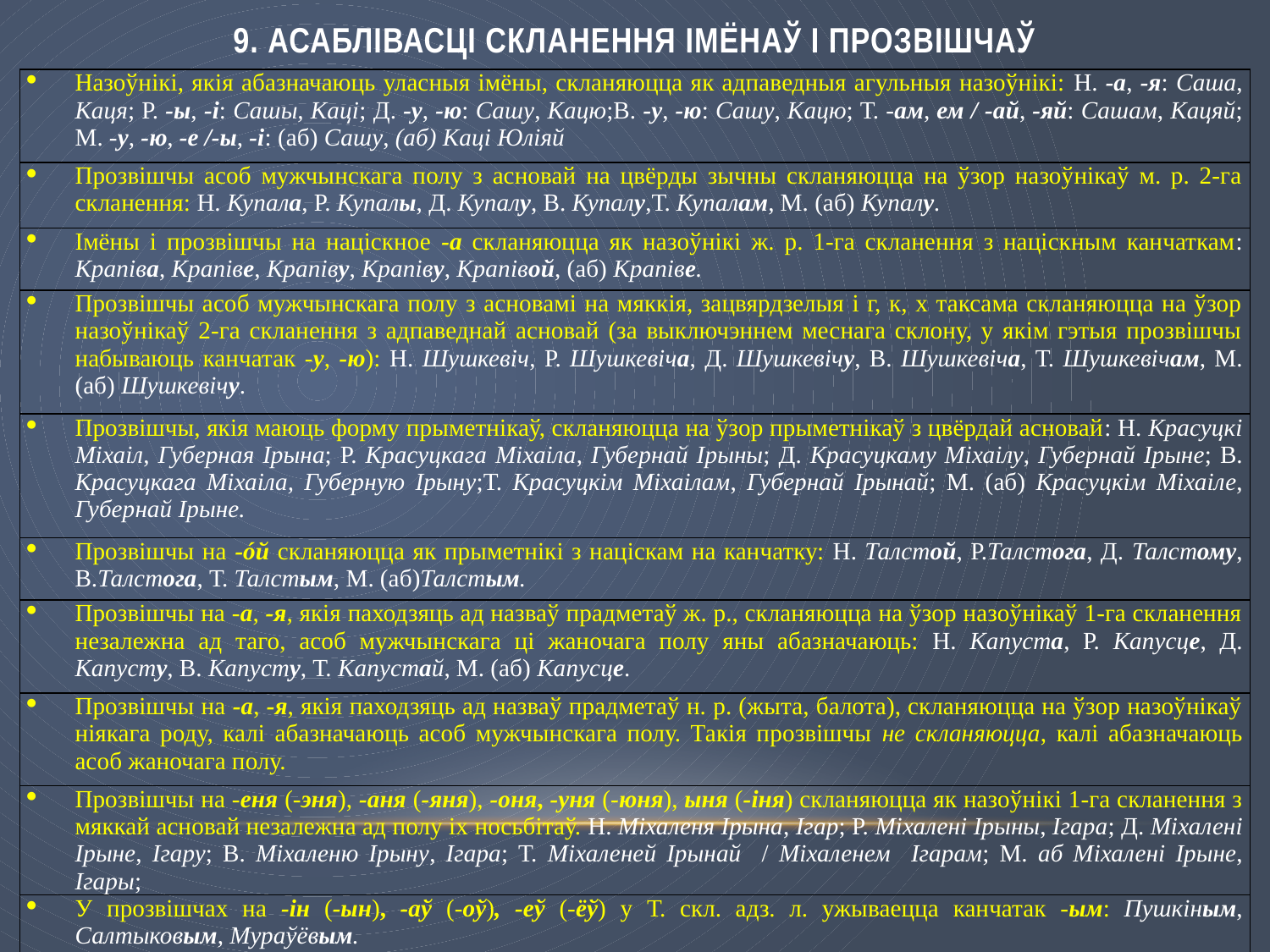

# 9. Асаблівасці скланення імёнаў і прозвішчаў
| Назоўнікі, якія абазначаюць уласныя імёны, скланяюцца як адпаведныя агульныя назоўнікі: Н. -а, -я: Саша, Каця; Р. -ы, -і: Сашы, Каці; Д. -у, -ю: Сашу, Кацю;В. -у, -ю: Сашу, Кацю; Т. -ам, ем / -ай, -яй: Сашам, Кацяй; М. -у, -ю, -е /-ы, -і: (аб) Сашу, (аб) Каці Юліяй |
| --- |
| Прозвішчы асоб мужчынскага полу з асновай на цвёрды зычны скланяюцца на ўзор назоўнікаў м. р. 2-га скланення: Н. Купала, Р. Купалы, Д. Купалу, В. Купалу,Т. Купалам, М. (аб) Купалу. |
| Імёны і прозвішчы на націскное -а скланяюцца як назоўнікі ж. р. 1-га скланення з націскным канчаткам: Крапіва, Крапіве, Крапіву, Крапіву, Крапівой, (аб) Крапіве. |
| Прозвішчы асоб мужчынскага полу з асновамі на мяккія, зацвярдзелыя і г, к, х таксама скланяюцца на ўзор назоўнікаў 2-га скланення з адпаведнай асновай (за выключэннем меснага склону, у якім гэтыя прозвішчы набываюць канчатак -у, -ю): Н. Шушкевіч, Р. Шушкевіча, Д. Шушкевічу, В. Шушкевіча, Т. Шушкевічам, М. (аб) Шушкевічу. |
| Прозвішчы, якія маюць форму прыметнікаў, скланяюцца на ўзор прыметнікаў з цвёрдай асновай: Н. Красуцкі Міхаіл, Губерная Ірына; Р. Красуцкага Міхаіла, Губернай Ірыны; Д. Красуцкаму Міхаілу, Губернай Ірыне; В. Красуцкага Міхаіла, Губерную Ірыну;Т. Красуцкім Міхаілам, Губернай Ірынай; М. (аб) Красуцкім Міхаіле, Губернай Ірыне. |
| Прозвішчы на -óй скланяюцца як прыметнікі з націскам на канчатку: Н. Талстой, Р.Талстога, Д. Талстому, В.Талстога, Т. Талстым, М. (аб)Талстым. |
| Прозвішчы на -а, -я, якія паходзяць ад назваў прадметаў ж. р., скланяюцца на ўзор назоўнікаў 1-га скланення незалежна ад таго, асоб мужчынскага ці жаночага полу яны абазначаюць: Н. Капуста, Р. Капусце, Д. Капусту, В. Капусту, Т. Капустай, М. (аб) Капусце. |
| Прозвішчы на -а, -я, якія паходзяць ад назваў прадметаў н. р. (жыта, балота), скланяюцца на ўзор назоўнікаў ніякага роду, калі абазначаюць асоб мужчынскага полу. Такія прозвішчы не скланяюцца, калі абазначаюць асоб жаночага полу. |
| Прозвішчы на -еня (-эня), -аня (-яня), -оня, -уня (-юня), ыня (-іня) скланяюцца як назоўнікі 1-га скланення з мяккай асновай незалежна ад полу іх носьбітаў. Н. Міхаленя Ірына, Ігар; Р. Міхалені Ірыны, Ігара; Д. Міхалені Ірыне, Ігару; В. Міхаленю Ірыну, Ігара; Т. Міхаленей Ірынай / Міхаленем Ігарам; М. аб Міхалені Ірыне, Ігары; |
| У прозвішчах на -ін (-ын), -аў (-оў), -еў (-ёў) у Т. скл. адз. л. ужываецца канчатак -ым: Пушкіным, Салтыковым, Мураўёвым. |